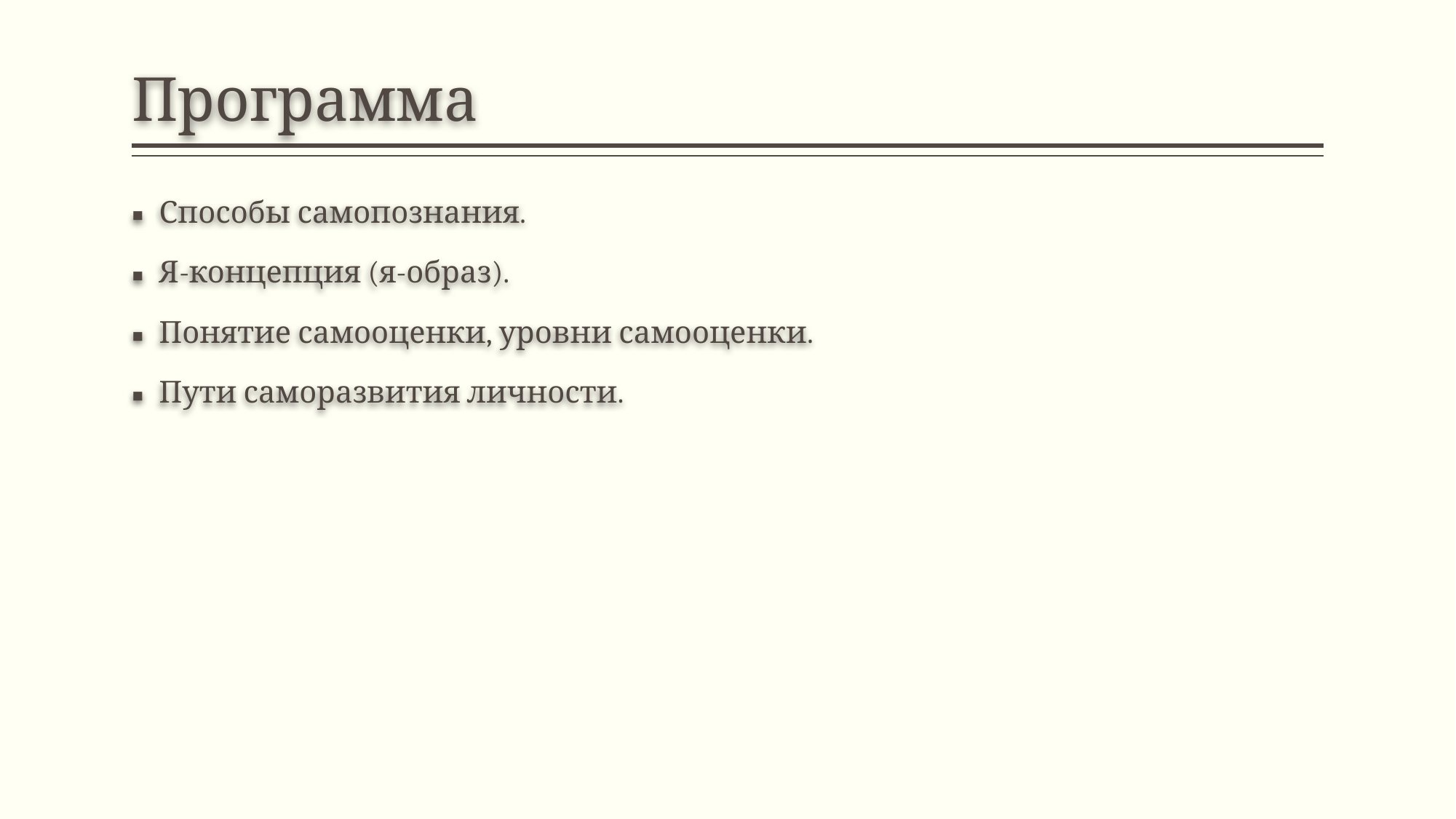

# Программа
Способы самопознания.
Я-концепция (я-образ).
Понятие самооценки, уровни самооценки.
Пути саморазвития личности.